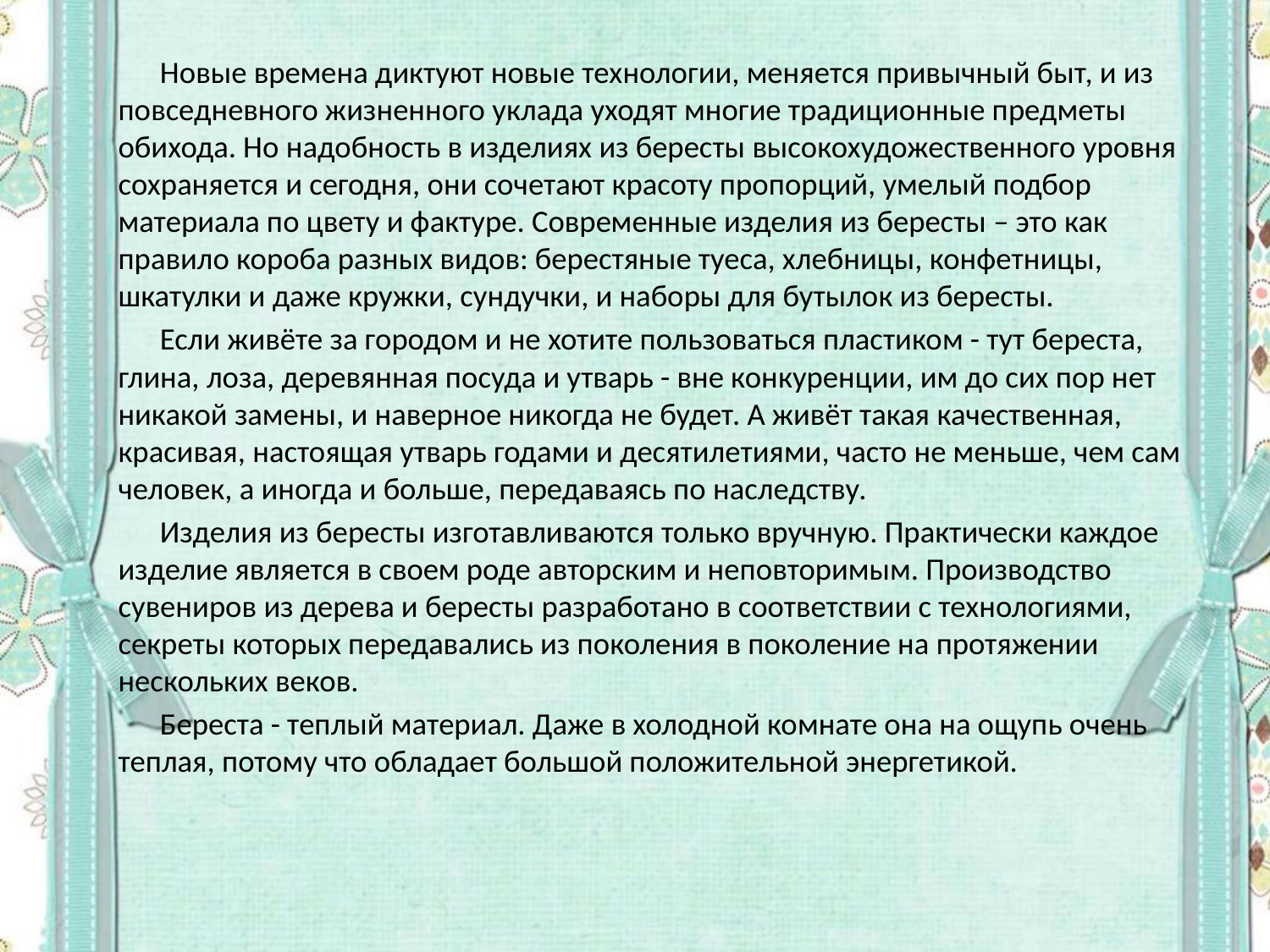

Новые времена диктуют новые технологии, меняется привычный быт, и из повседневного жизненного уклада уходят многие традиционные предметы обихода. Но надобность в изделиях из бересты высокохудожественного уровня сохраняется и сегодня, они сочетают красоту пропорций, умелый подбор материала по цвету и фактуре. Современные изделия из бересты – это как правило короба разных видов: берестяные туеса, хлебницы, конфетницы, шкатулки и даже кружки, сундучки, и наборы для бутылок из бересты.
            Если живёте за городом и не хотите пользоваться пластиком - тут береста, глина, лоза, деревянная посуда и утварь - вне конкуренции, им до сих пор нет никакой замены, и наверное никогда не будет. А живёт такая качественная, красивая, настоящая утварь годами и десятилетиями, часто не меньше, чем сам человек, а иногда и больше, передаваясь по наследству.
            Изделия из бересты изготавливаются только вручную. Практически каждое изделие является в своем роде авторским и неповторимым. Производство сувениров из дерева и бересты разработано в соответствии с технологиями, секреты которых передавались из поколения в поколение на протяжении нескольких веков.
            Береста - теплый материал. Даже в холодной комнате она на ощупь очень теплая, потому что обладает большой положительной энергетикой.